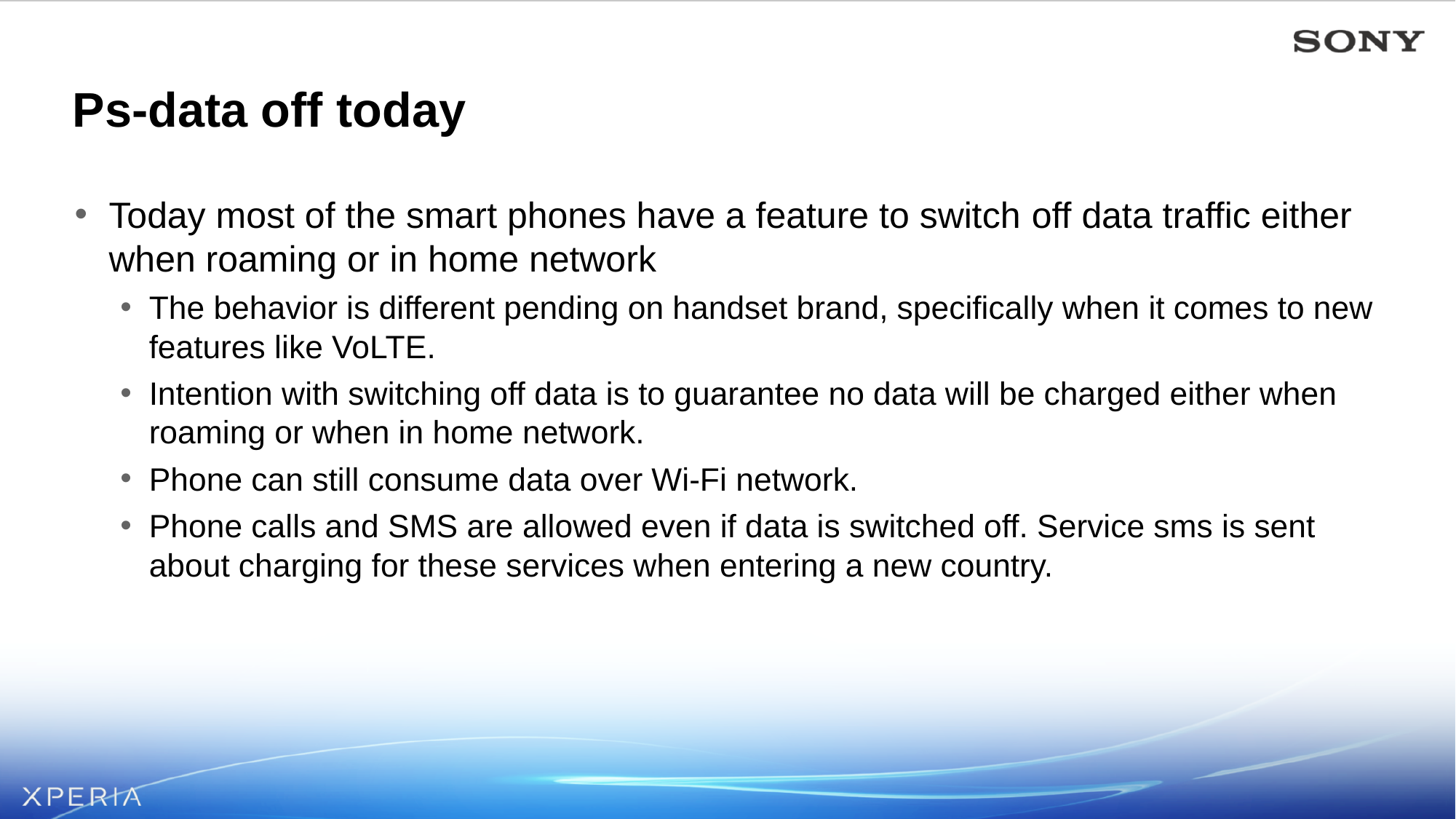

# Ps-data off today
Today most of the smart phones have a feature to switch off data traffic either when roaming or in home network
The behavior is different pending on handset brand, specifically when it comes to new features like VoLTE.
Intention with switching off data is to guarantee no data will be charged either when roaming or when in home network.
Phone can still consume data over Wi-Fi network.
Phone calls and SMS are allowed even if data is switched off. Service sms is sent about charging for these services when entering a new country.